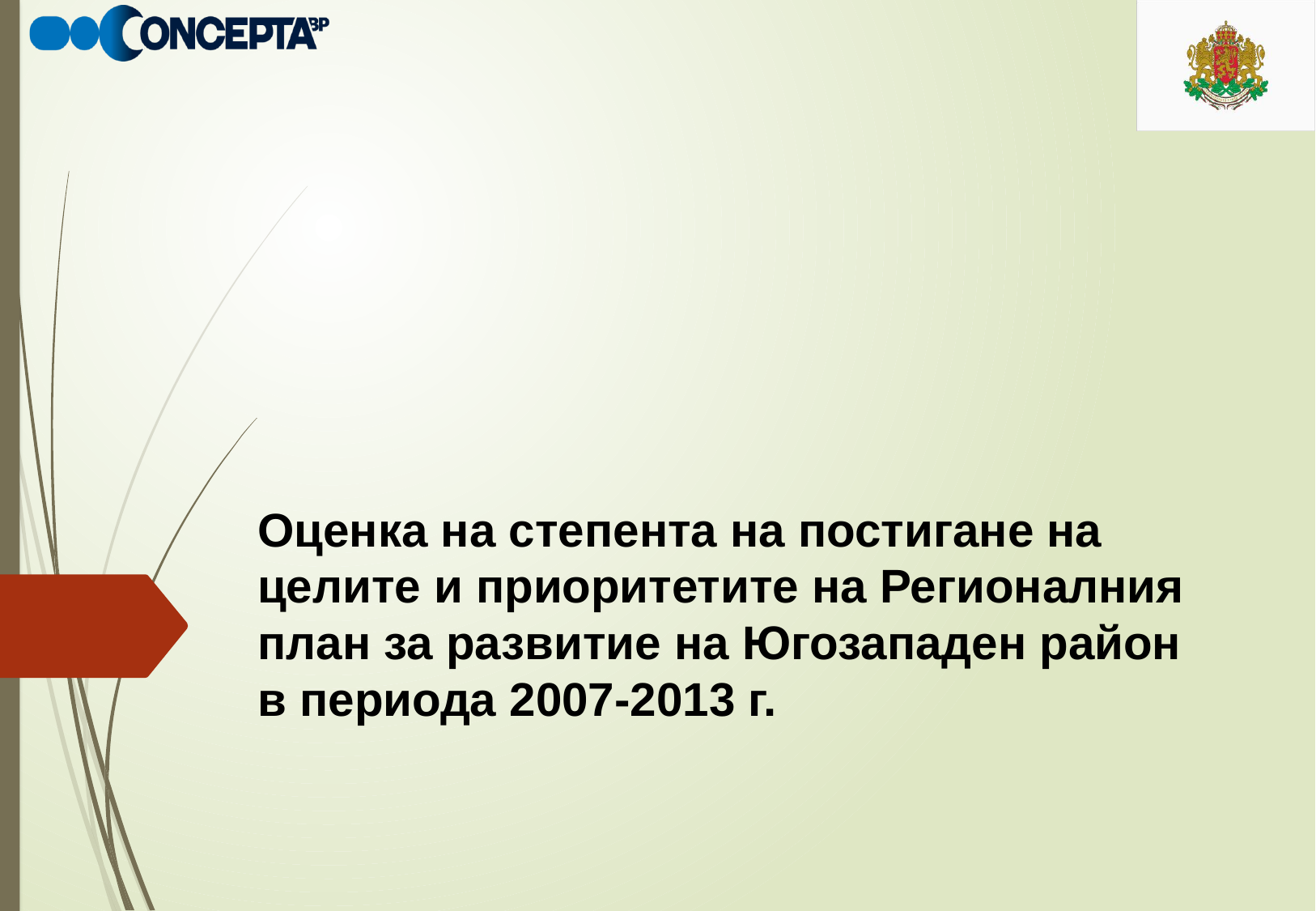

Оценка на степента на постигане на целите и приоритетите на Регионалния план за развитие на Югозападен район в периода 2007-2013 г.